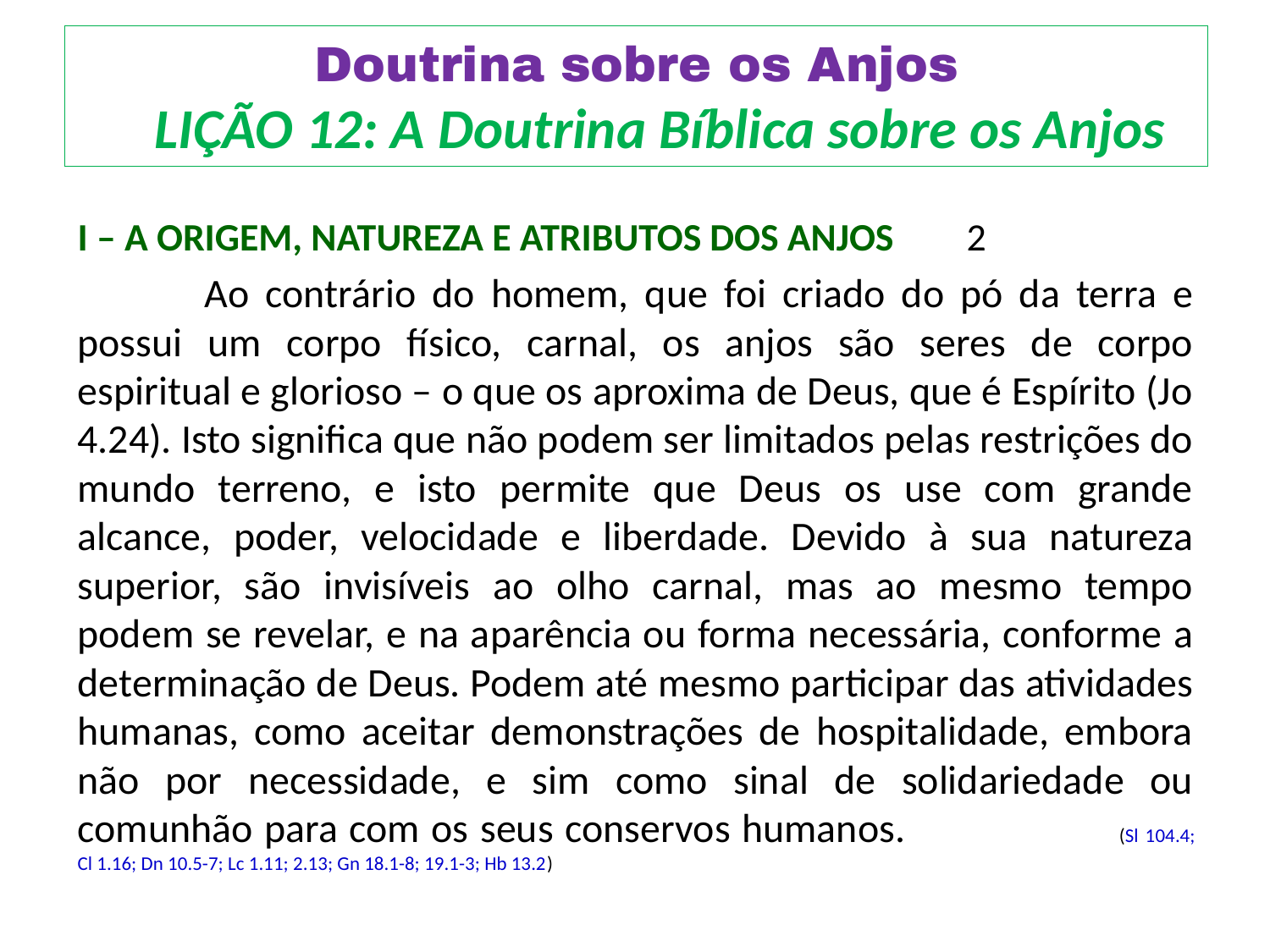

# Doutrina sobre os Anjos LIÇÃO 12: A Doutrina Bíblica sobre os Anjos
I – A ORIGEM, NATUREZA E ATRIBUTOS DOS ANJOS	2
	Ao contrário do homem, que foi criado do pó da terra e possui um corpo físico, carnal, os anjos são seres de corpo espiritual e glorioso – o que os aproxima de Deus, que é Espírito (Jo 4.24). Isto significa que não podem ser limitados pelas restrições do mundo terreno, e isto permite que Deus os use com grande alcance, poder, velocidade e liberdade. Devido à sua natureza superior, são invisíveis ao olho carnal, mas ao mesmo tempo podem se revelar, e na aparência ou forma necessária, conforme a determinação de Deus. Podem até mesmo participar das atividades humanas, como aceitar demonstrações de hospitalidade, embora não por necessidade, e sim como sinal de solidariedade ou comunhão para com os seus conservos humanos.		 (Sl 104.4; Cl 1.16; Dn 10.5-7; Lc 1.11; 2.13; Gn 18.1-8; 19.1-3; Hb 13.2)